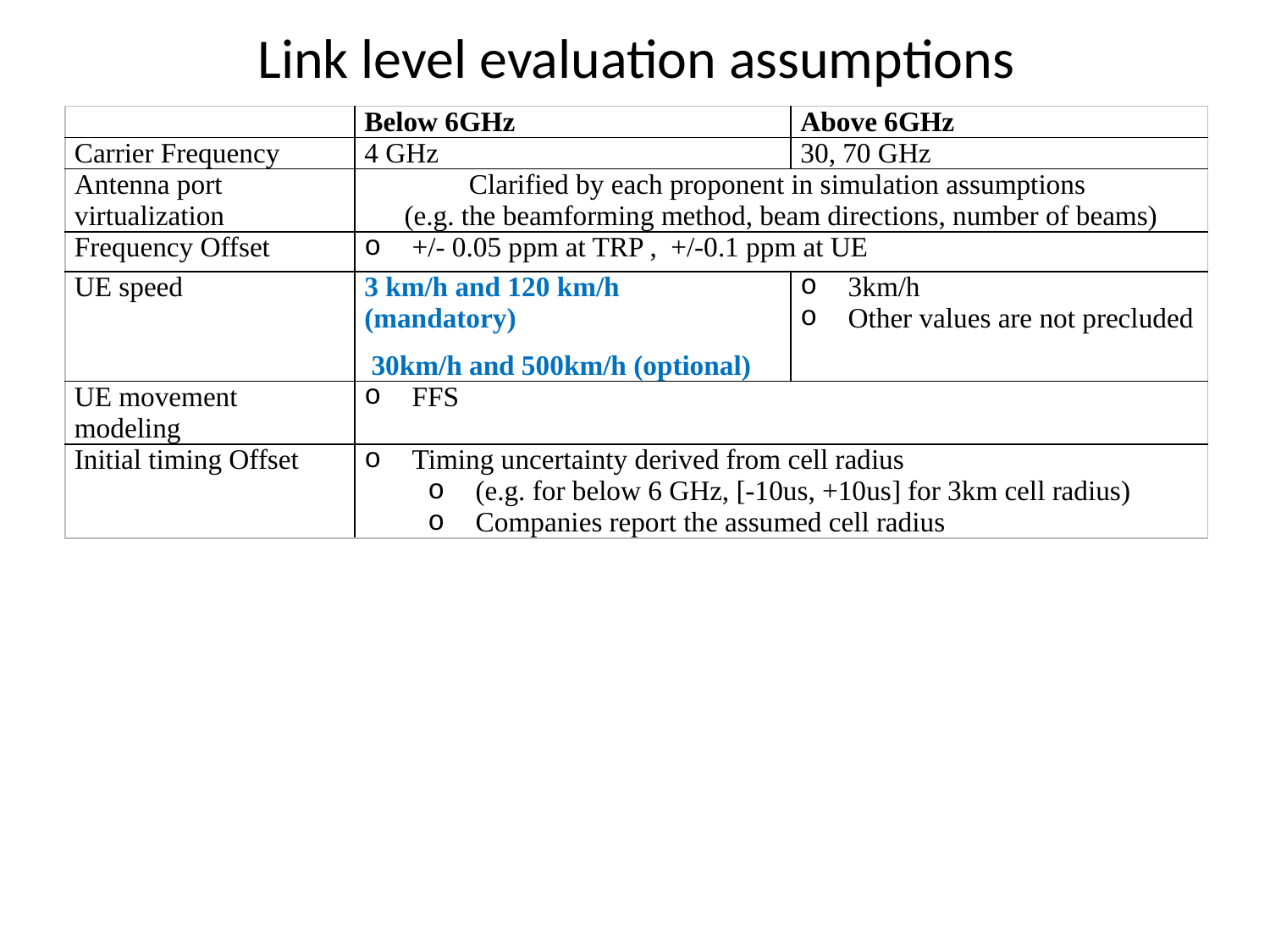

# Link level evaluation assumptions
|  | Below 6GHz | Above 6GHz |
| --- | --- | --- |
| Carrier Frequency | 4 GHz | 30, 70 GHz |
| Antenna port virtualization | Clarified by each proponent in simulation assumptions (e.g. the beamforming method, beam directions, number of beams) |  |
| Frequency Offset | +/- 0.05 ppm at TRP , +/-0.1 ppm at UE |  |
| UE speed | 3 km/h and 120 km/h (mandatory) 30km/h and 500km/h (optional) | 3km/h Other values are not precluded |
| UE movement modeling | FFS |  |
| Initial timing Offset | Timing uncertainty derived from cell radius (e.g. for below 6 GHz, [-10us, +10us] for 3km cell radius) Companies report the assumed cell radius |  |